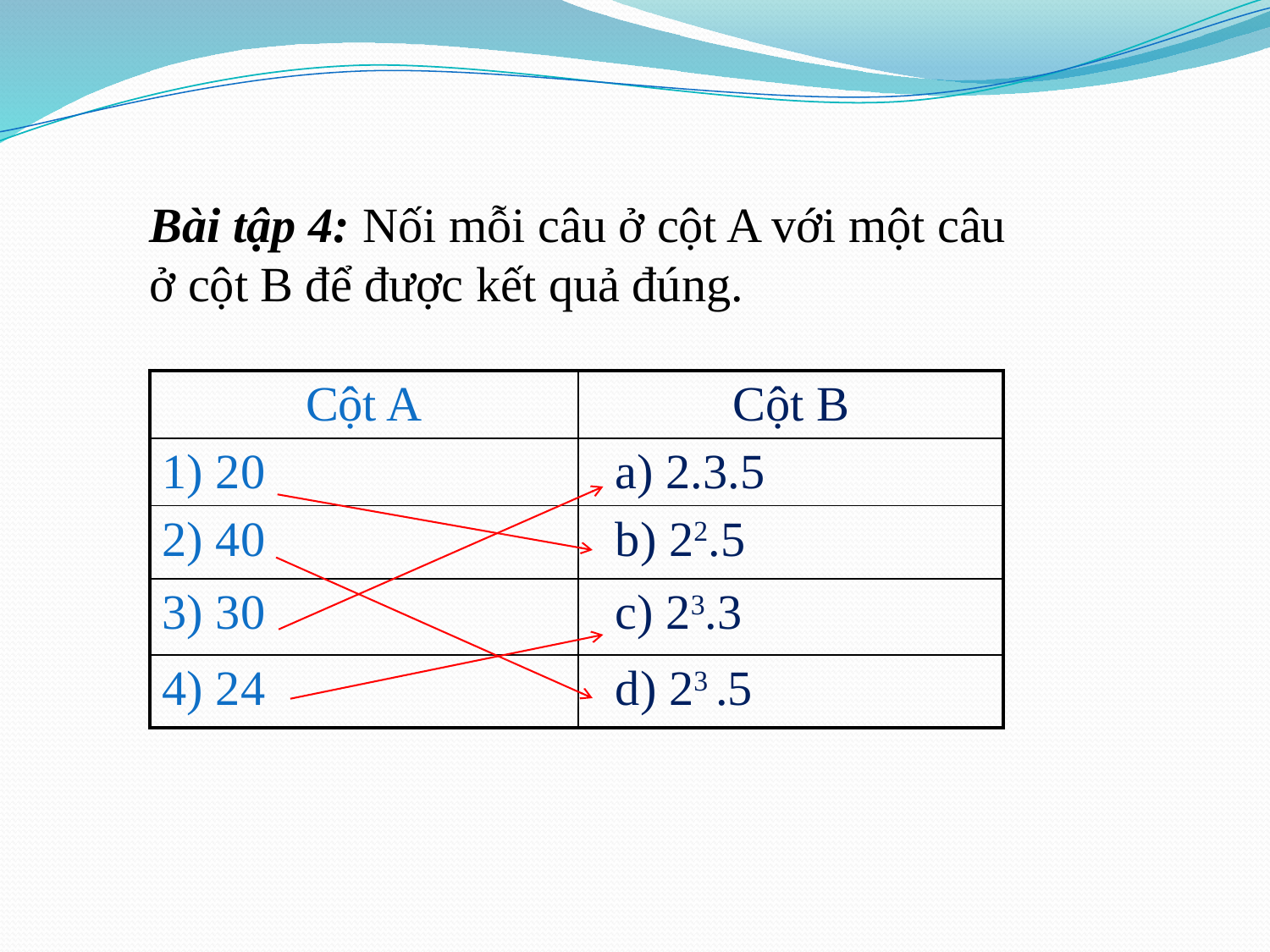

Bài tập 4: Nối mỗi câu ở cột A với một câu ở cột B để được kết quả đúng.
| Cột A | Cột B |
| --- | --- |
| 1) 20 | a) 2.3.5 |
| 2) 40 | b) 22.5 |
| 3) 30 | c) 23.3 |
| 4) 24 | d) 23 .5 |